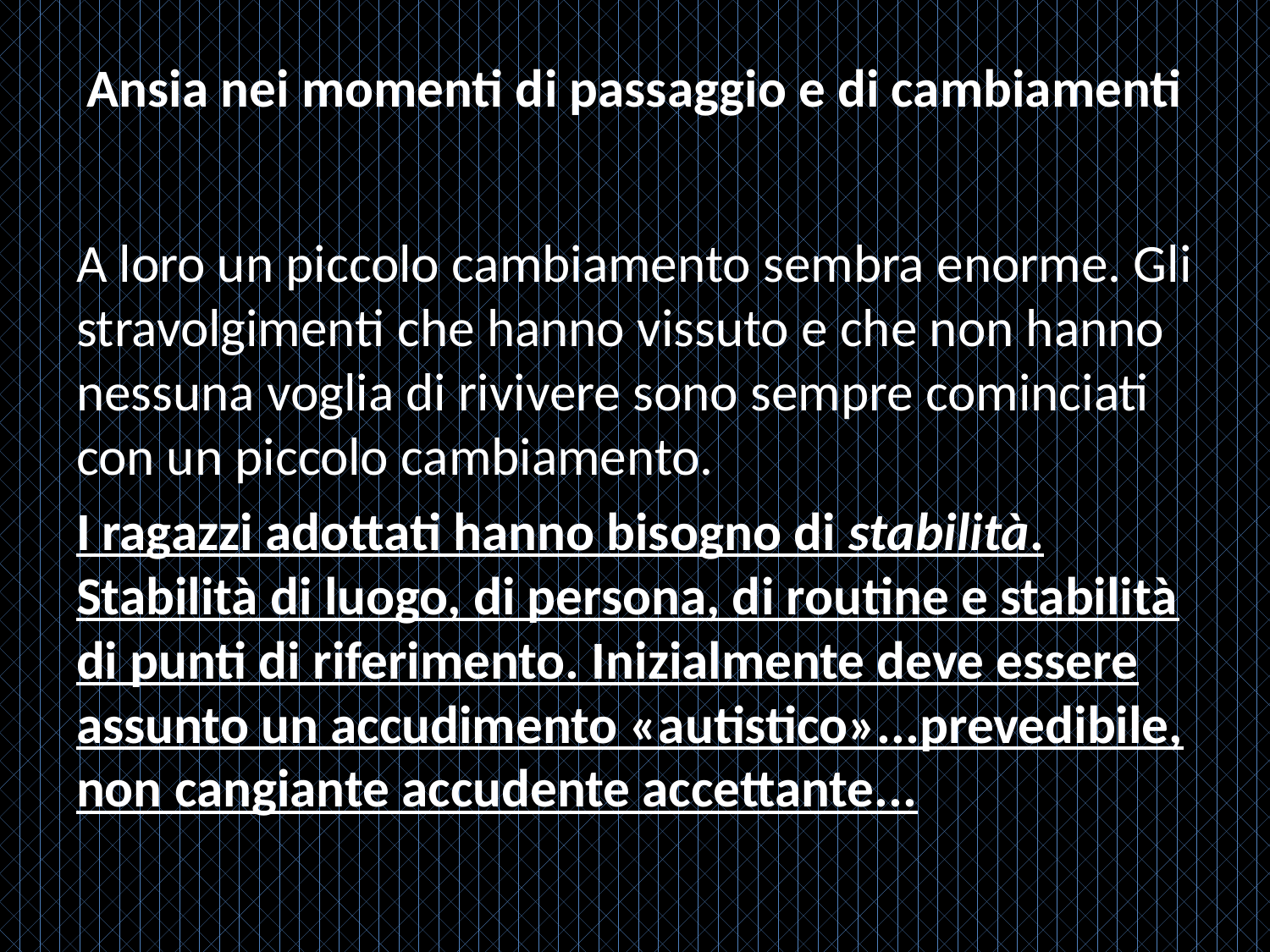

# Ansia nei momenti di passaggio e di cambiamenti
A loro un piccolo cambiamento sembra enorme. Gli stravolgimenti che hanno vissuto e che non hanno nessuna voglia di rivivere sono sempre cominciati con un piccolo cambiamento.
I ragazzi adottati hanno bisogno di stabilità. Stabilità di luogo, di persona, di routine e stabilità di punti di riferimento. Inizialmente deve essere assunto un accudimento «autistico»...prevedibile, non cangiante accudente accettante...